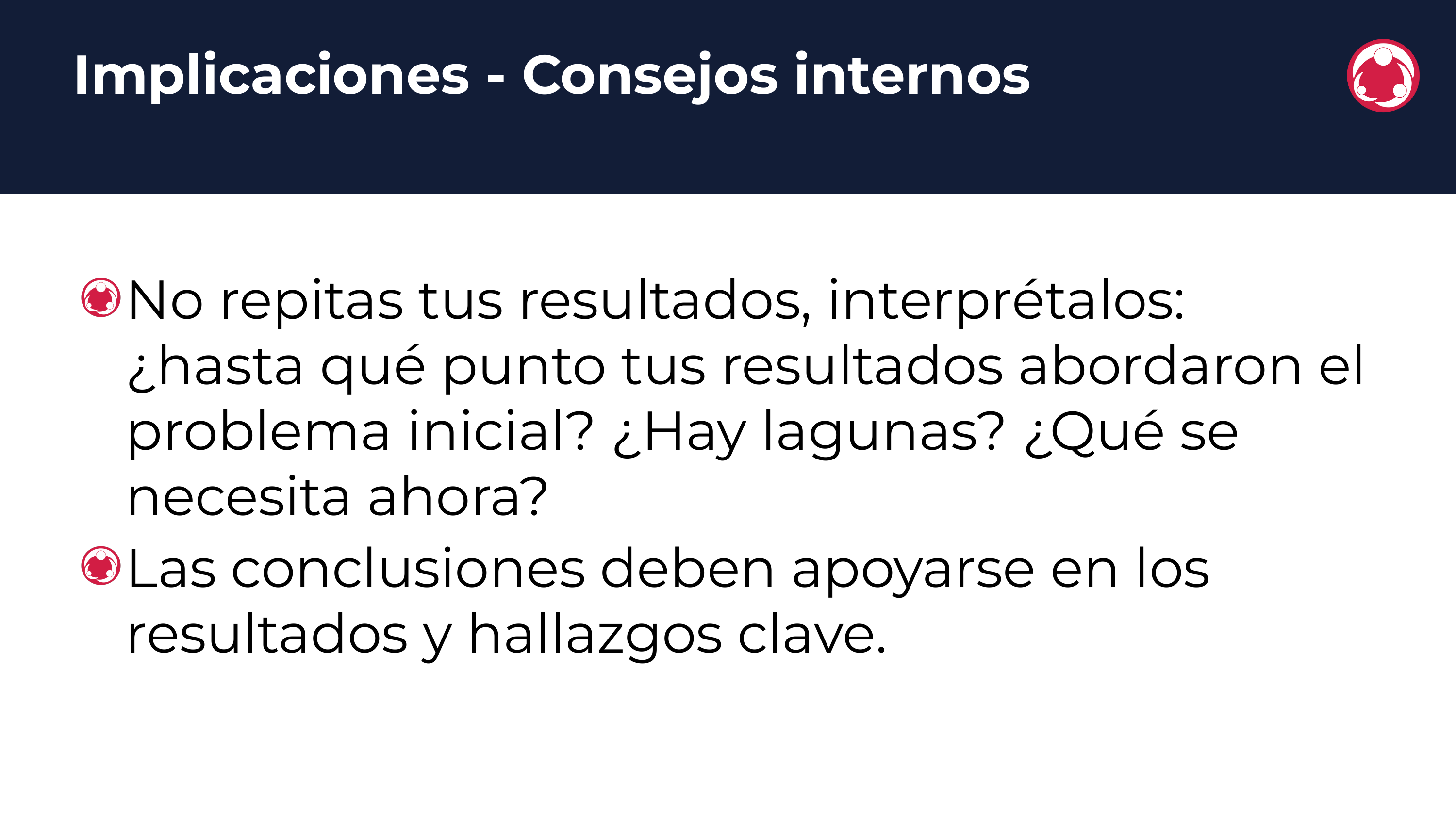

Implicaciones - Consejos internos

No repitas tus resultados, interprétalos: ¿hasta qué punto tus resultados abordaron el problema inicial? ¿Hay lagunas? ¿Qué se necesita ahora?
Las conclusiones deben apoyarse en los resultados y hallazgos clave.